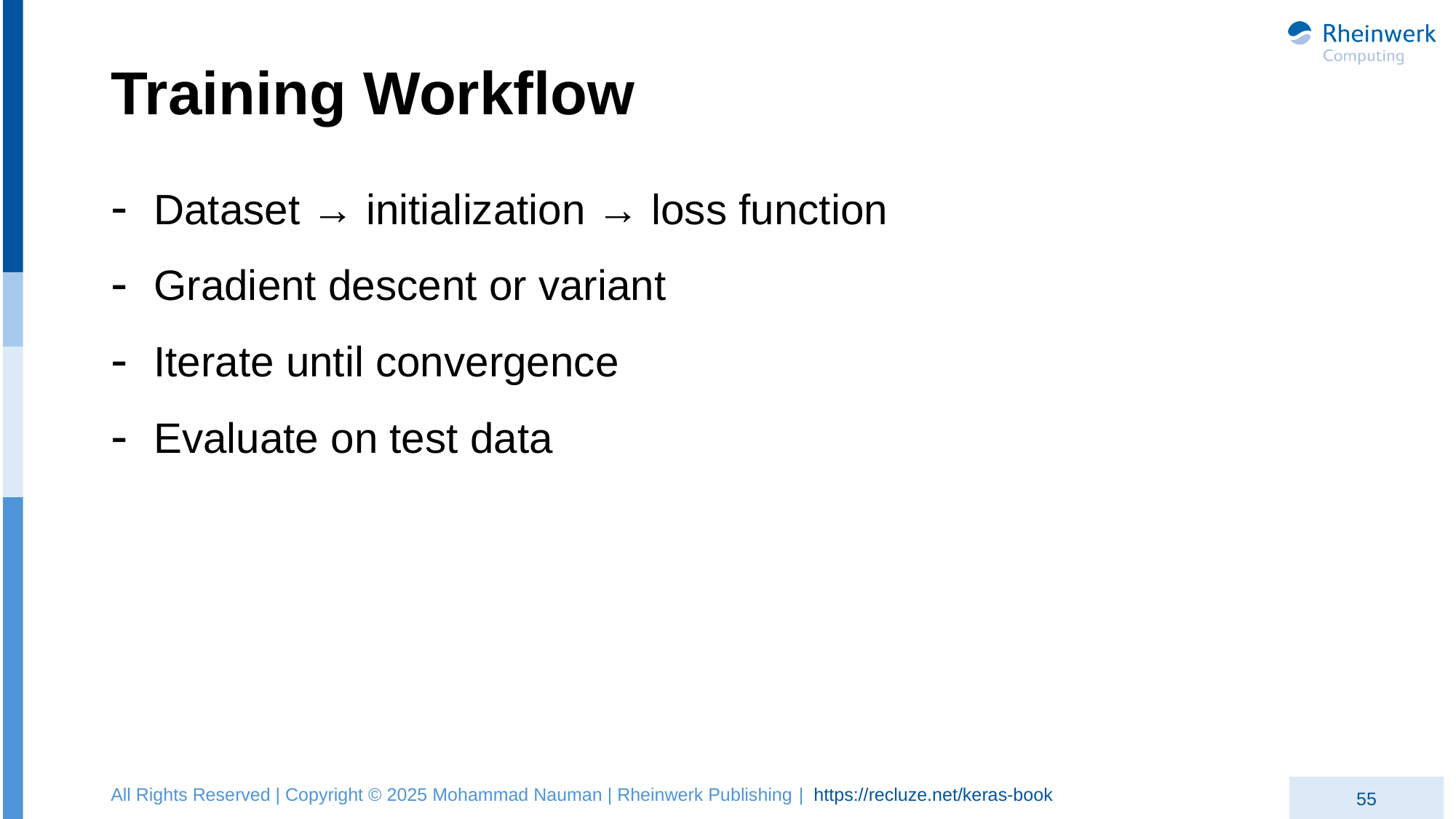

# Training Workflow
Dataset → initialization → loss function
Gradient descent or variant
Iterate until convergence
Evaluate on test data